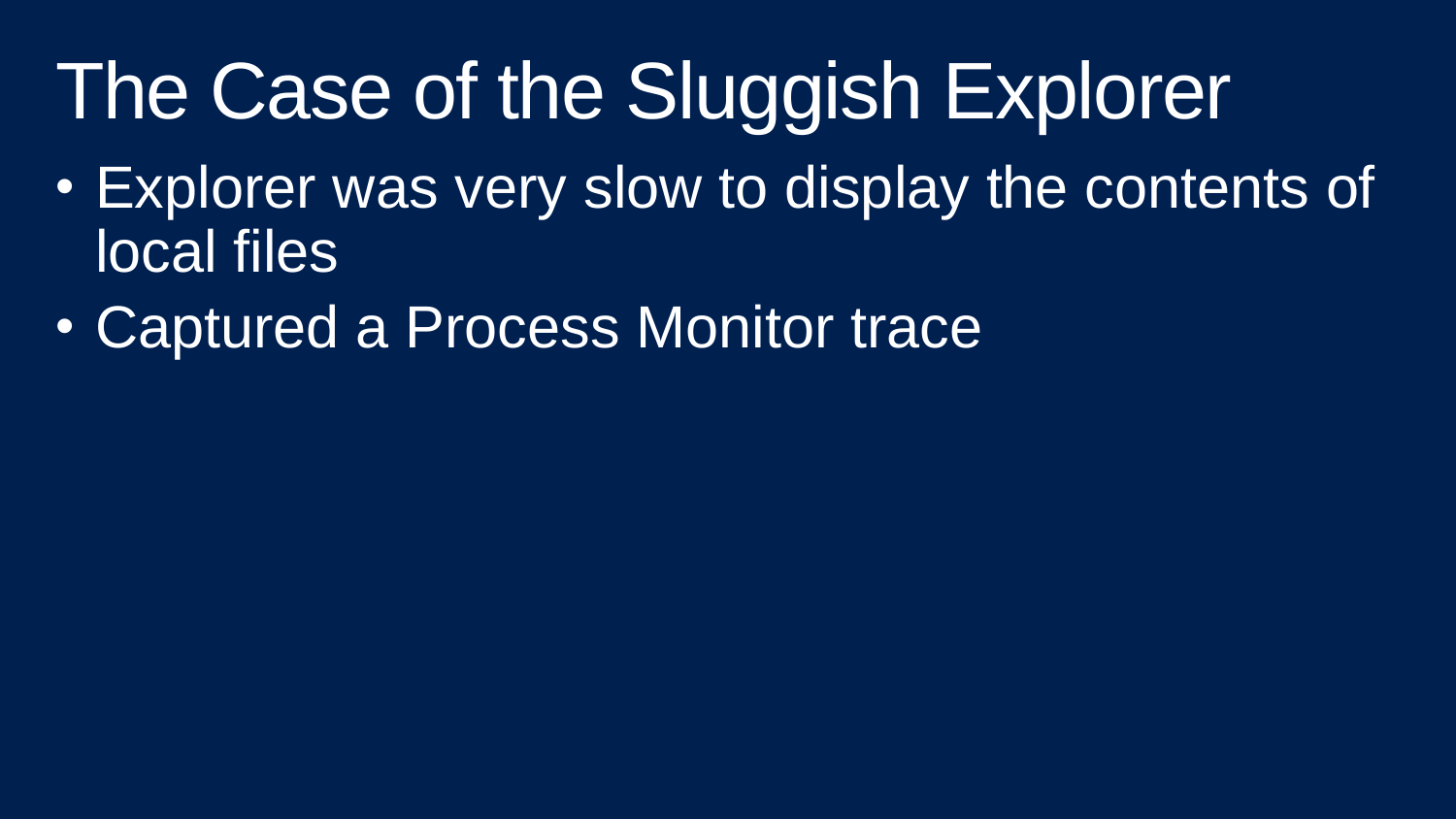

# The Case of the Sluggish Explorer
Explorer was very slow to display the contents of local files
Captured a Process Monitor trace